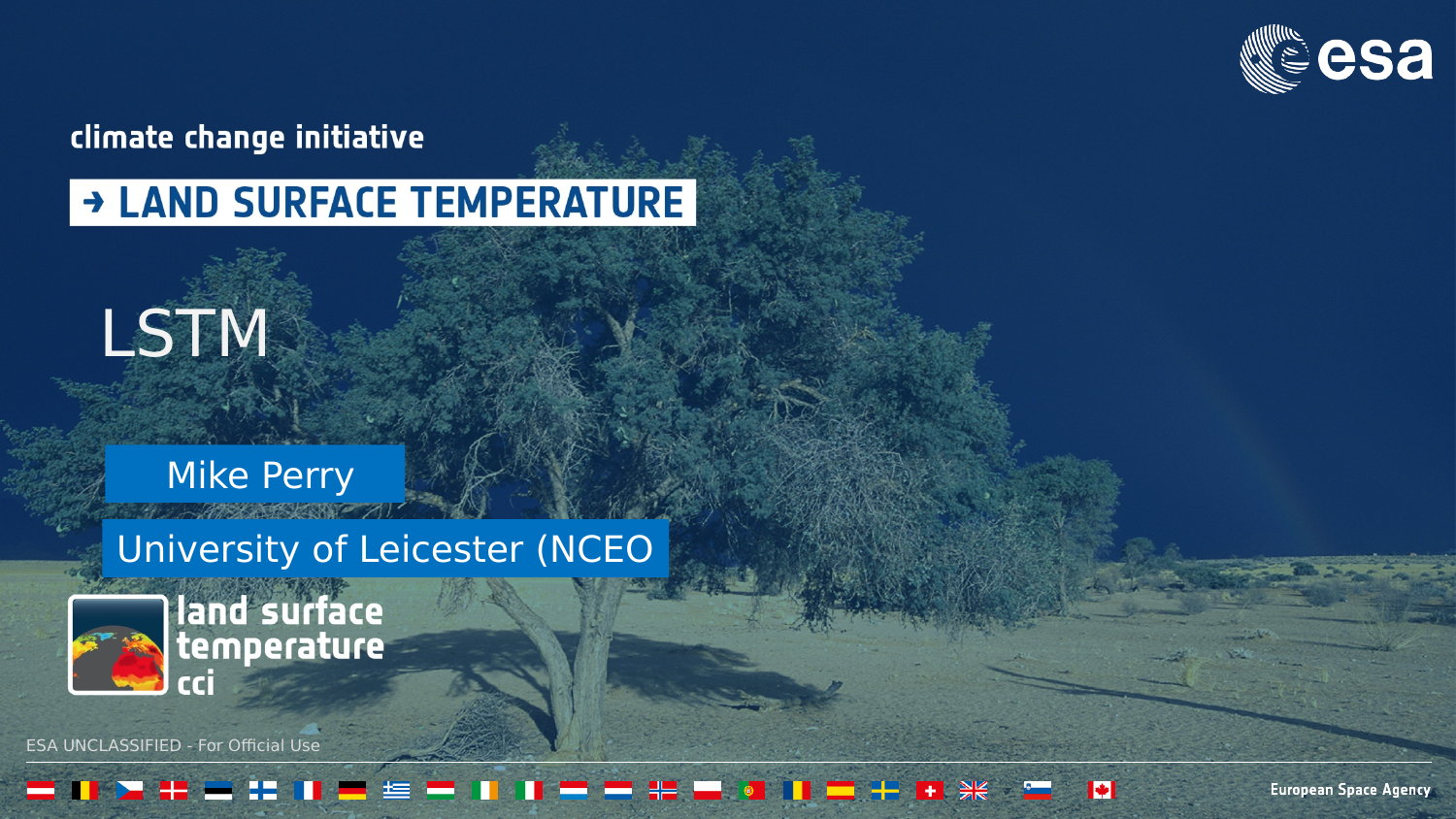

LSTM
    Mike Perry
University of Leicester (NCEO